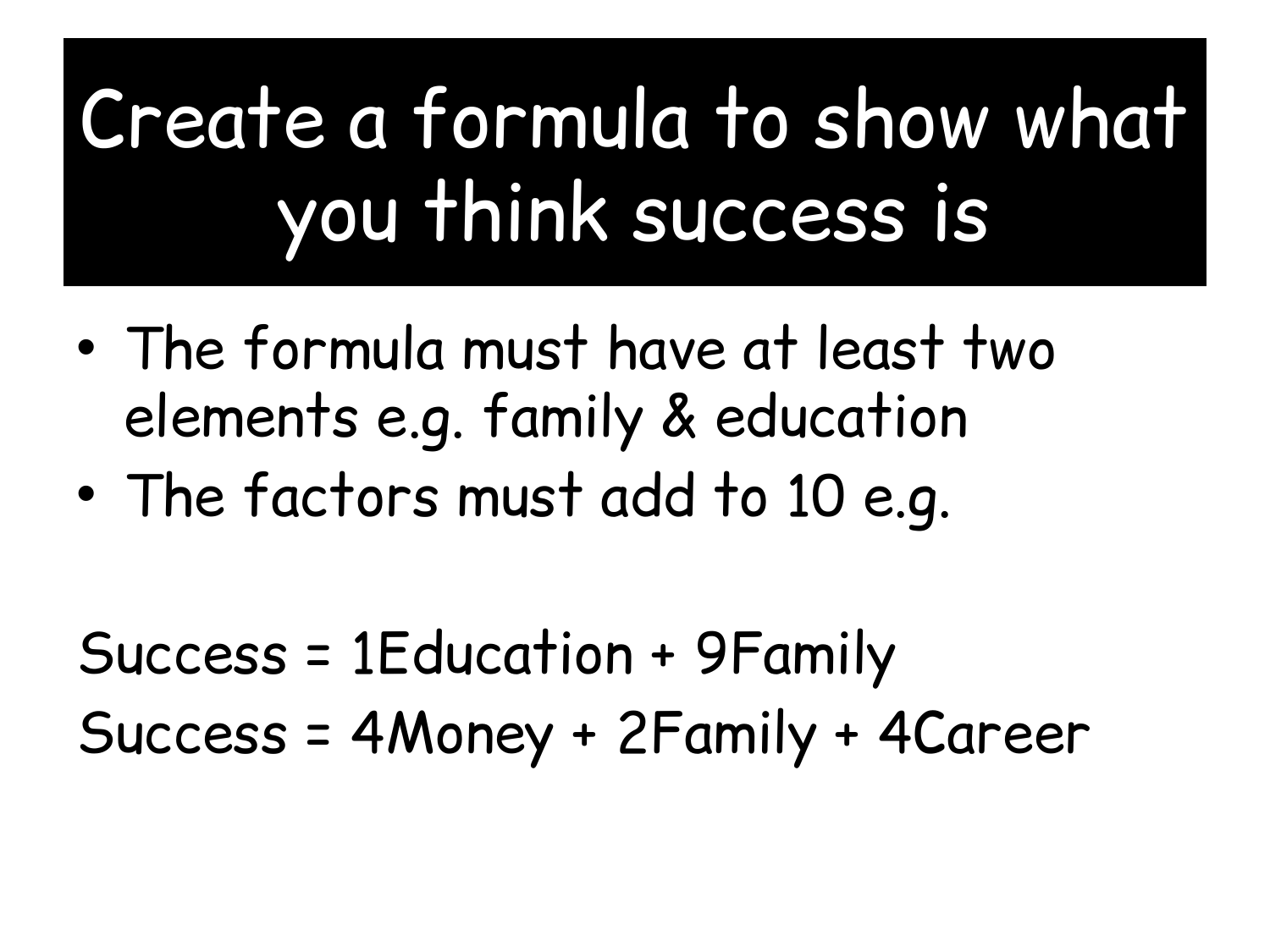

# Create a formula to show what you think success is
The formula must have at least two elements e.g. family & education
The factors must add to 10 e.g.

Success = 1Education + 9Family
Success = 4Money + 2Family + 4Career